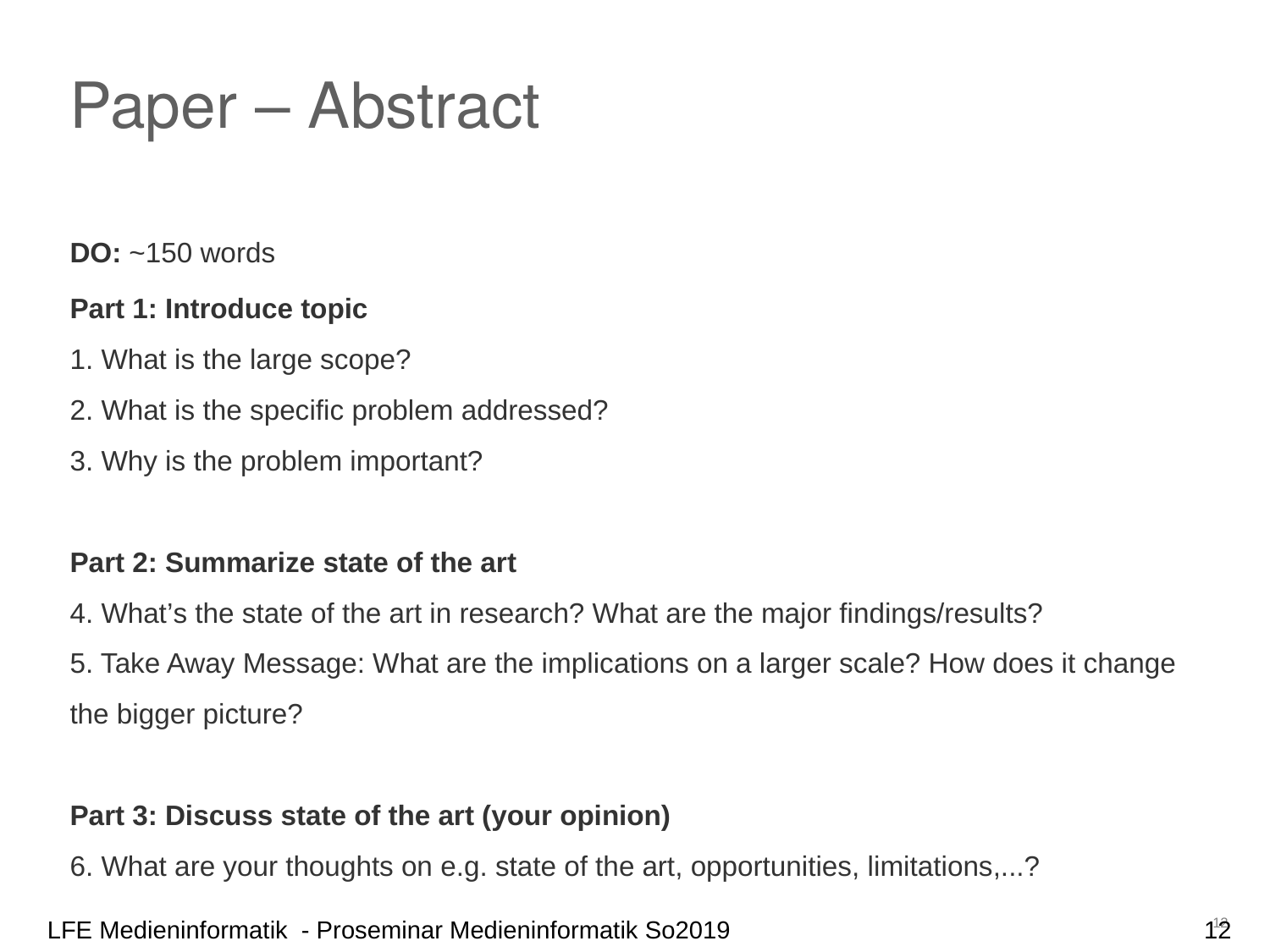

Paper – Abstract
DO: ~150 words
Part 1: Introduce topic
1. What is the large scope?
2. What is the specific problem addressed?
3. Why is the problem important?

Part 2: Summarize state of the art
4. What’s the state of the art in research? What are the major findings/results?
5. Take Away Message: What are the implications on a larger scale? How does it change the bigger picture?

Part 3: Discuss state of the art (your opinion)
6. What are your thoughts on e.g. state of the art, opportunities, limitations,...?

12
12